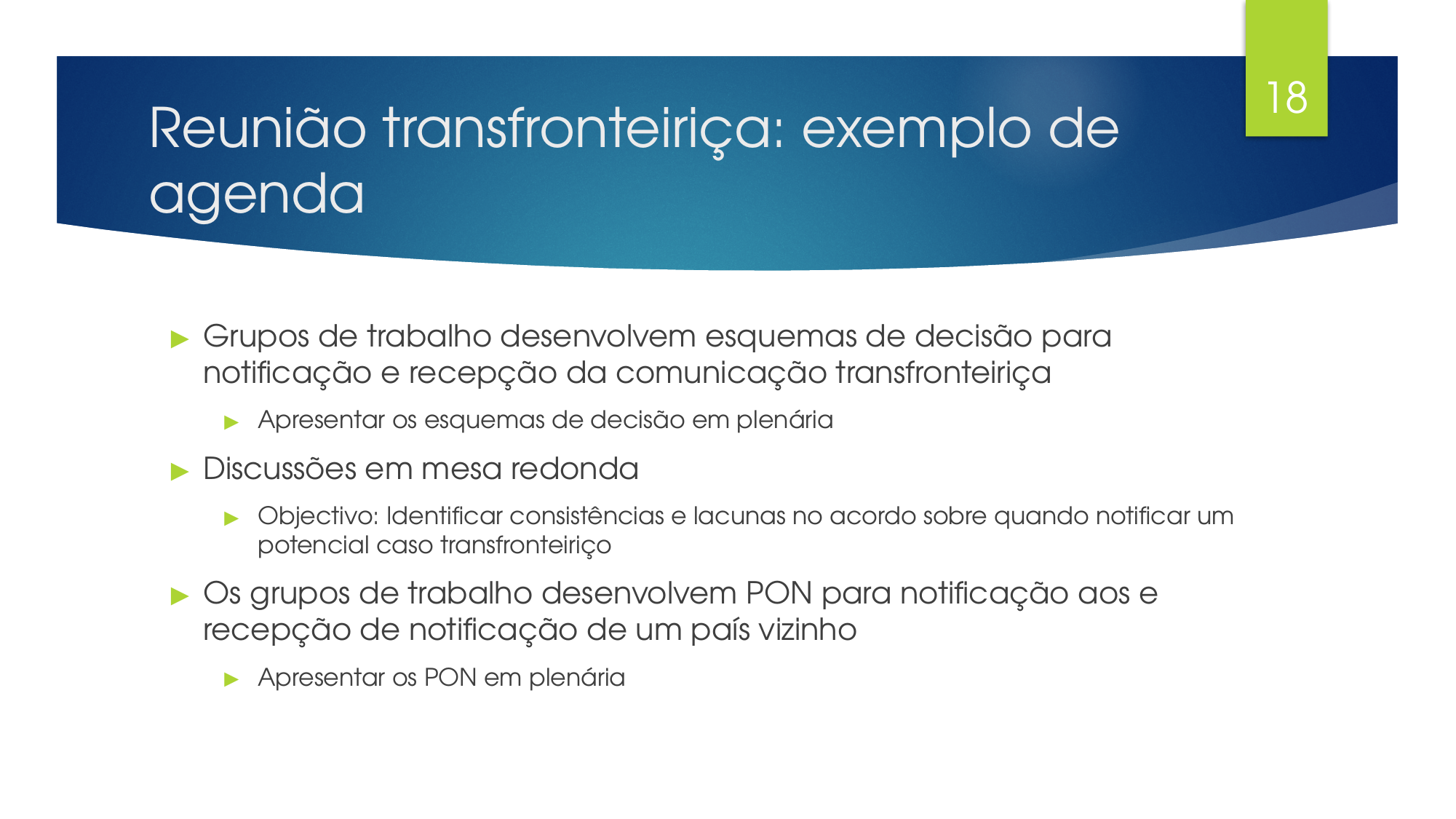

18
# Reunião transfronteiriça: exemplo de agenda
Grupos de trabalho desenvolvem esquemas de decisão para notificação e recepção da comunicação transfronteiriça
Apresentar os esquemas de decisão em plenária
Discussões em mesa redonda
Objectivo: Identificar consistências e lacunas no acordo sobre quando notificar um potencial caso transfronteiriço
Os grupos de trabalho desenvolvem PON para notificação aos e recepção de notificação de um país vizinho
Apresentar os PON em plenária